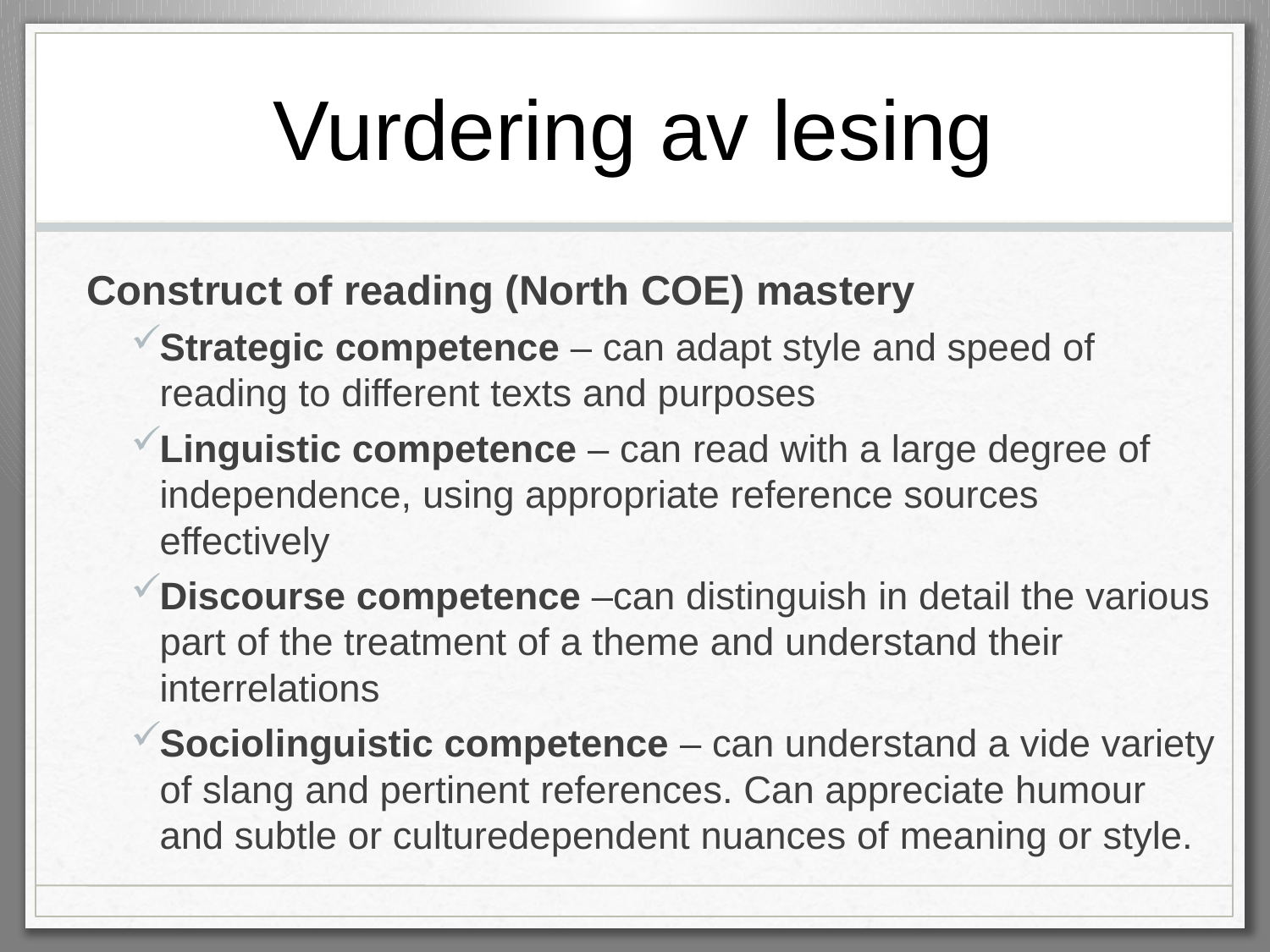

# Vurdering av lesing
Construct of reading (North COE) mastery
Strategic competence – can adapt style and speed of reading to different texts and purposes
Linguistic competence – can read with a large degree of independence, using appropriate reference sources effectively
Discourse competence –can distinguish in detail the various part of the treatment of a theme and understand their interrelations
Sociolinguistic competence – can understand a vide variety of slang and pertinent references. Can appreciate humour and subtle or culturedependent nuances of meaning or style.